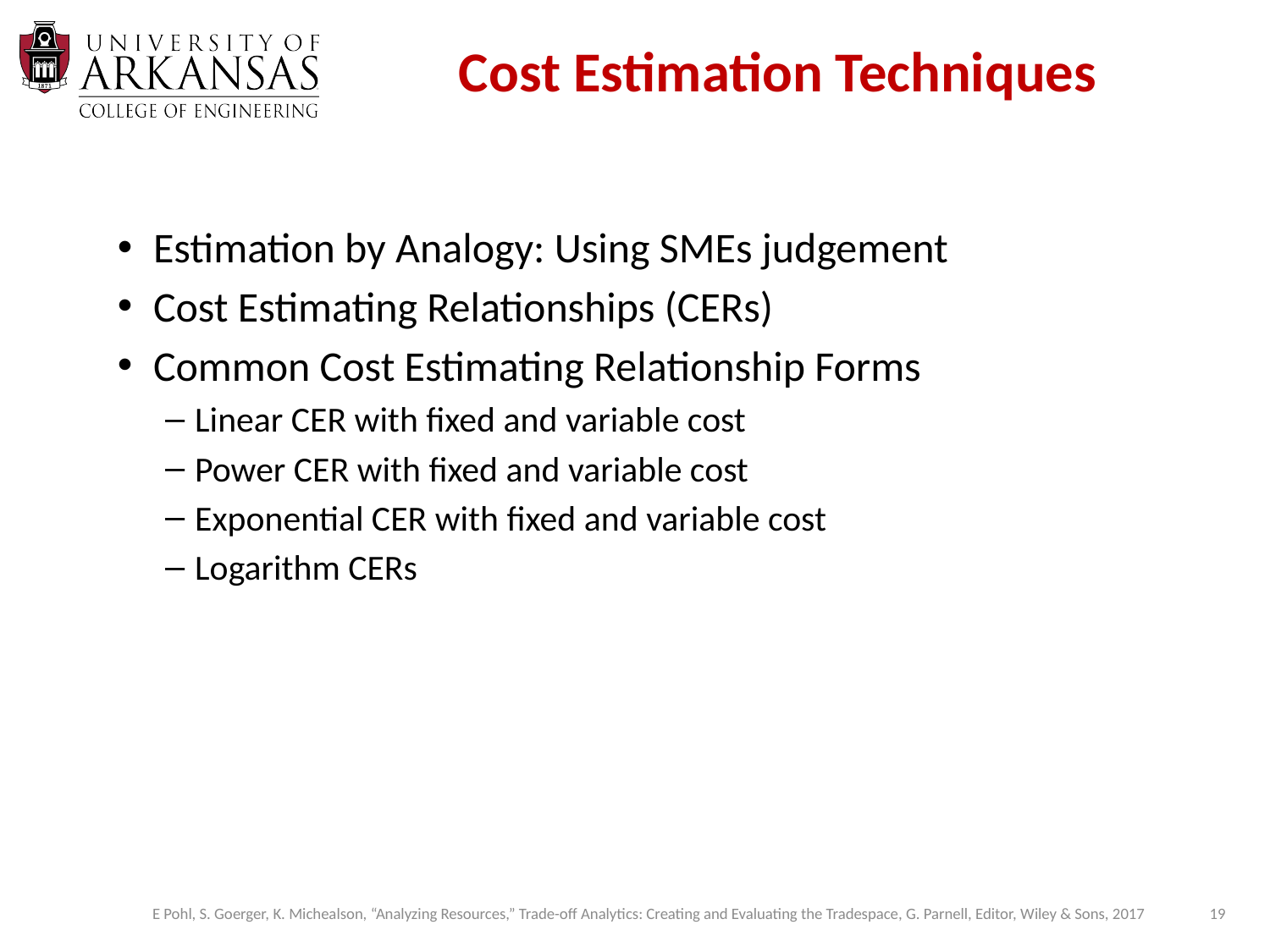

# Cost Estimation Techniques
Estimation by Analogy: Using SMEs judgement
Cost Estimating Relationships (CERs)
Common Cost Estimating Relationship Forms
Linear CER with fixed and variable cost
Power CER with fixed and variable cost
Exponential CER with fixed and variable cost
Logarithm CERs

19
E Pohl, S. Goerger, K. Michealson, “Analyzing Resources,” Trade-off Analytics: Creating and Evaluating the Tradespace, G. Parnell, Editor, Wiley & Sons, 2017